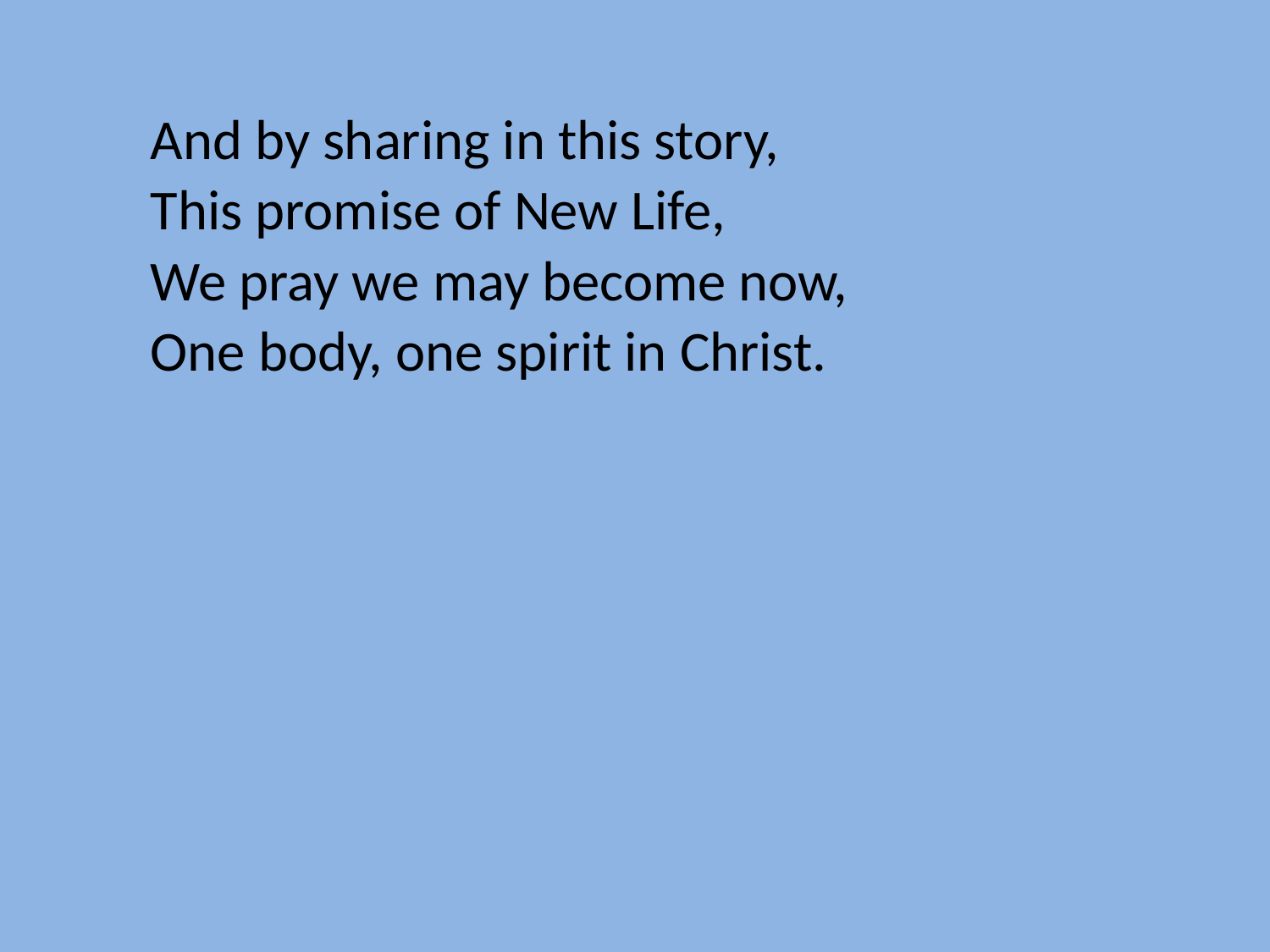

And by sharing in this story,
This promise of New Life,
We pray we may become now,
One body, one spirit in Christ.